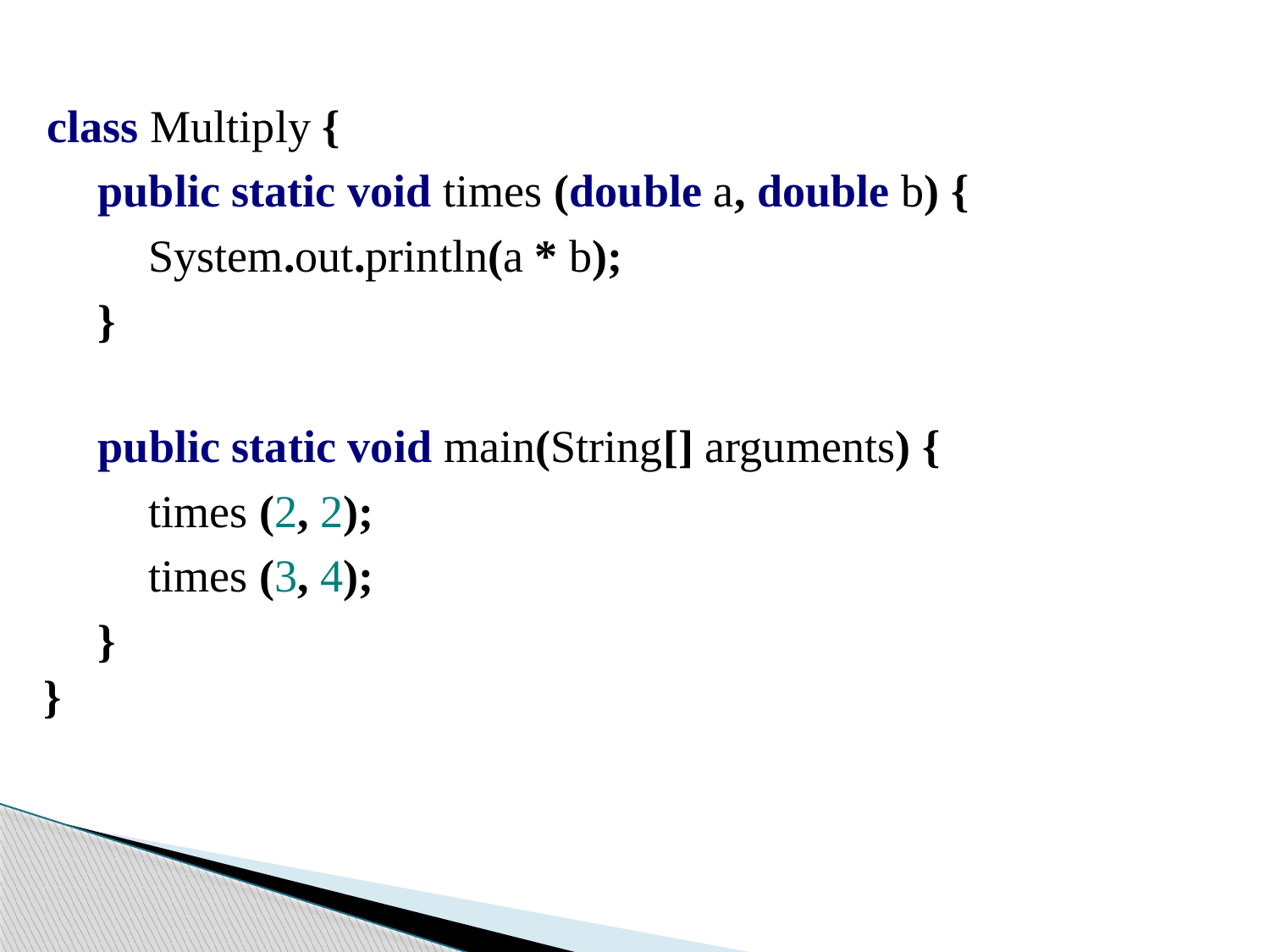

class Multiply {

	public static void times (double a, double b) {

		System.out.println(a * b);

	}
public static void main(String[] arguments) {

	times (2, 2);

	times (3, 4);

}
}